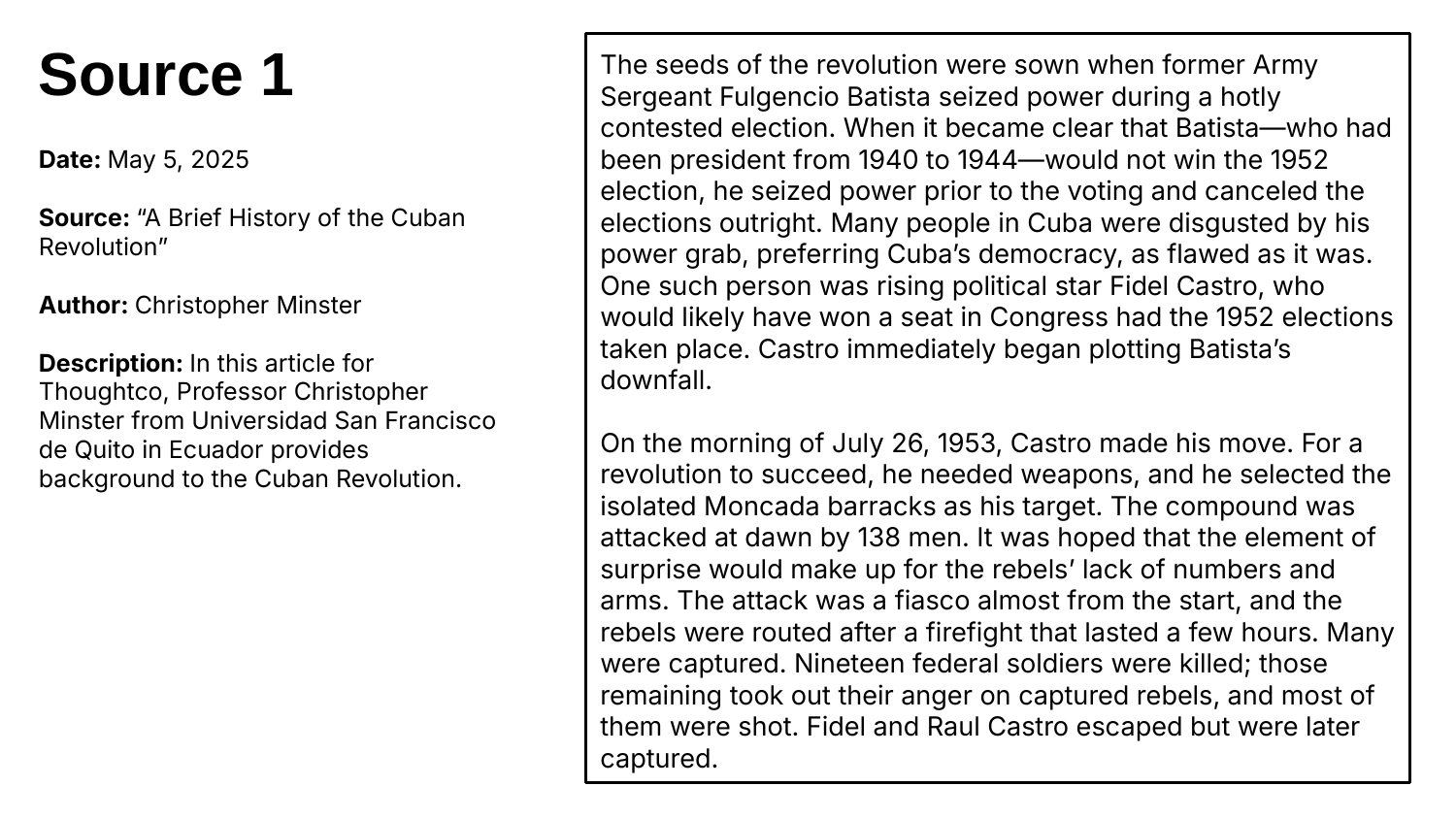

Source 1

Date: May 5, 2025

Source: “A Brief History of the Cuban Revolution”

Author: Christopher Minster

Description: In this article for Thoughtco, Professor Christopher Minster from Universidad San Francisco de Quito in Ecuador provides background to the Cuban Revolution.
The seeds of the revolution were sown when former Army Sergeant Fulgencio Batista seized power during a hotly contested election. When it became clear that Batista—who had been president from 1940 to 1944—would not win the 1952 election, he seized power prior to the voting and canceled the elections outright. Many people in Cuba were disgusted by his power grab, preferring Cuba’s democracy, as flawed as it was. One such person was rising political star Fidel Castro, who would likely have won a seat in Congress had the 1952 elections taken place. Castro immediately began plotting Batista’s downfall.

On the morning of July 26, 1953, Castro made his move. For a revolution to succeed, he needed weapons, and he selected the isolated Moncada barracks as his target. The compound was attacked at dawn by 138 men. It was hoped that the element of surprise would make up for the rebels’ lack of numbers and arms. The attack was a fiasco almost from the start, and the rebels were routed after a firefight that lasted a few hours. Many were captured. Nineteen federal soldiers were killed; those remaining took out their anger on captured rebels, and most of them were shot. Fidel and Raul Castro escaped but were later captured.